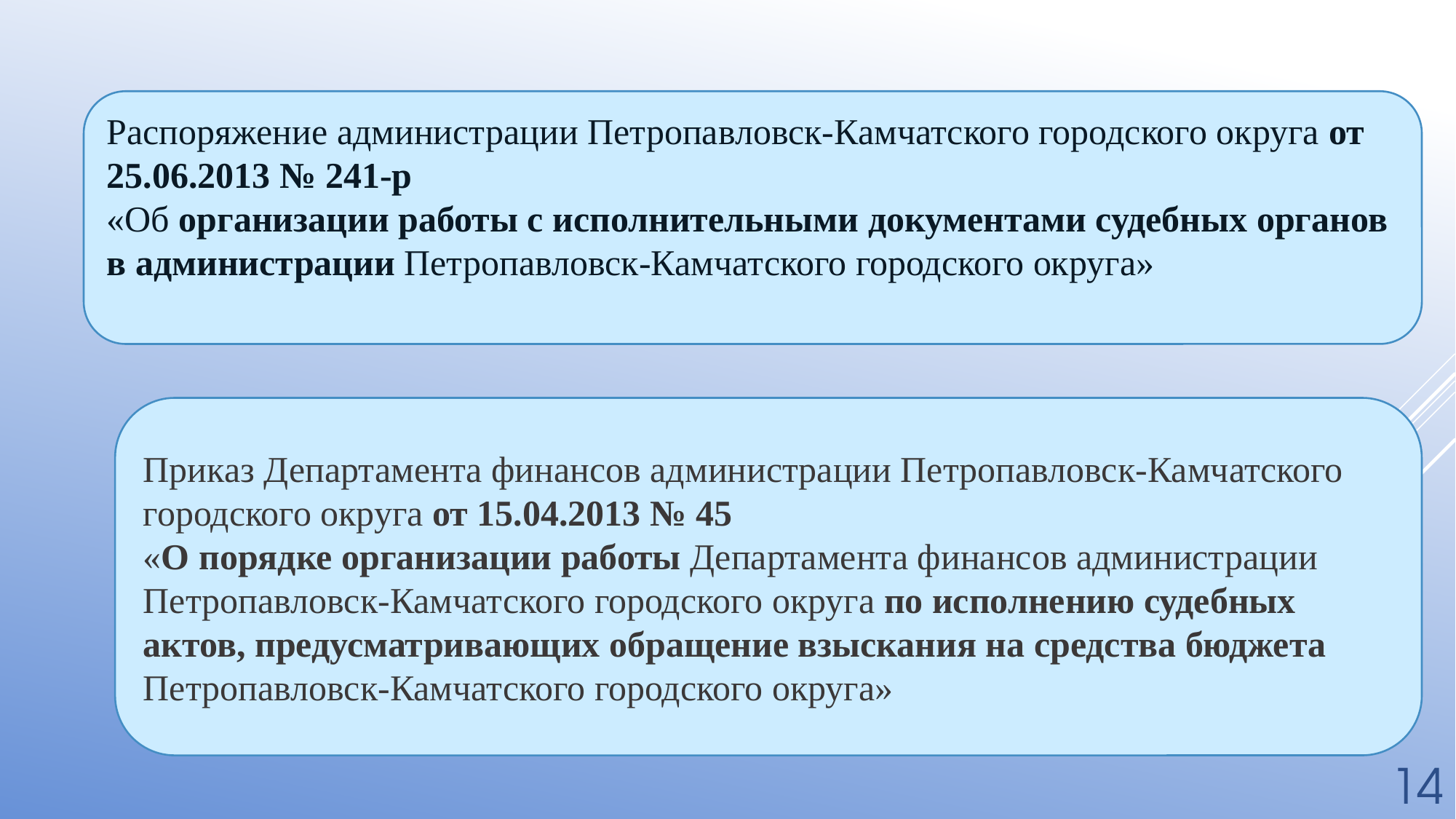

Распоряжение администрации Петропавловск-Камчатского городского округа от 25.06.2013 № 241-р
«Об организации работы с исполнительными документами судебных органов в администрации Петропавловск-Камчатского городского округа»
Приказ Департамента финансов администрации Петропавловск-Камчатского городского округа от 15.04.2013 № 45
«О порядке организации работы Департамента финансов администрации Петропавловск-Камчатского городского округа по исполнению судебных актов, предусматривающих обращение взыскания на средства бюджета Петропавловск-Камчатского городского округа»
14